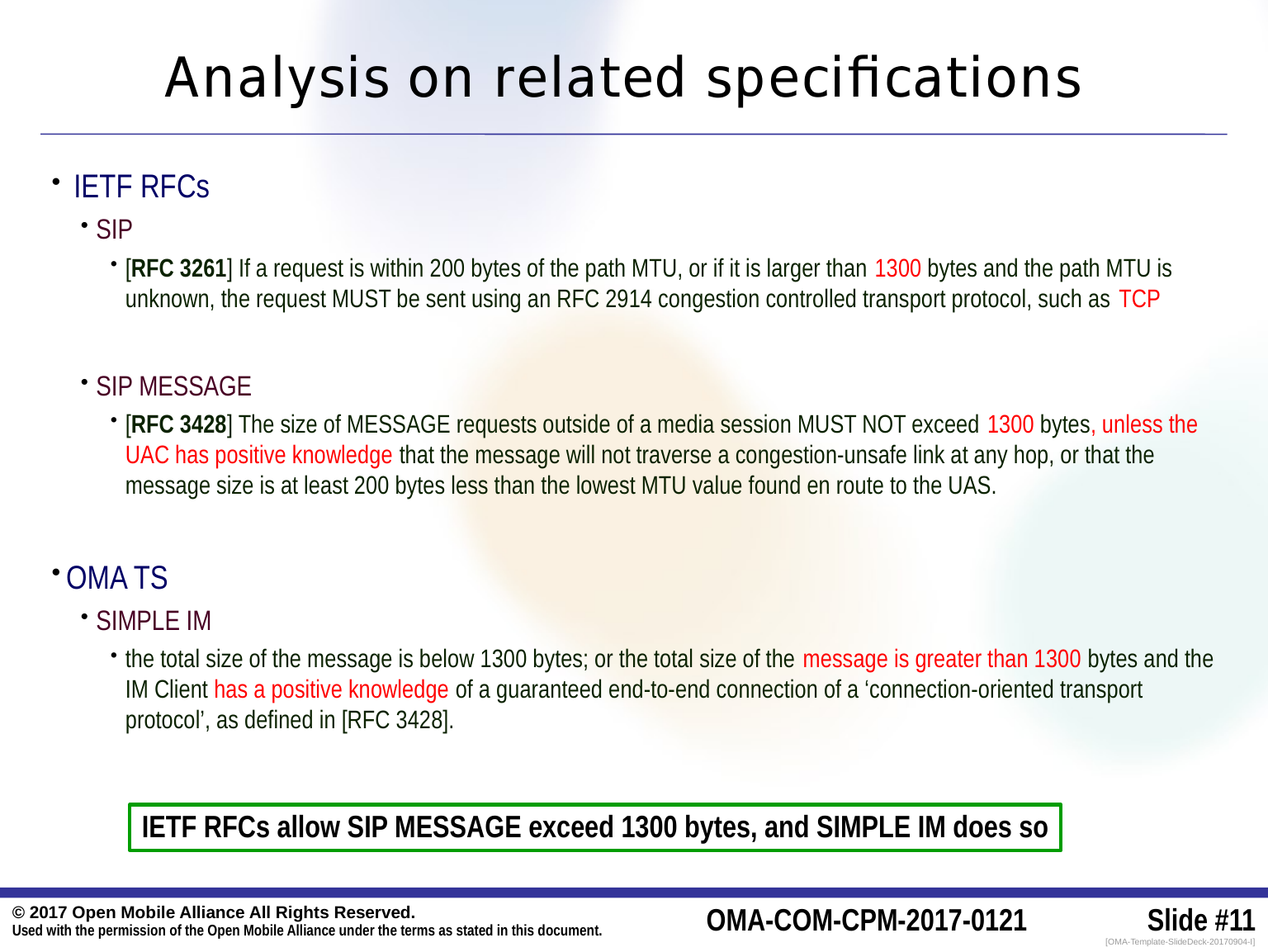

# Analysis on related specifications
 IETF RFCs
SIP
[RFC 3261] If a request is within 200 bytes of the path MTU, or if it is larger than 1300 bytes and the path MTU is unknown, the request MUST be sent using an RFC 2914 congestion controlled transport protocol, such as TCP

SIP MESSAGE
[RFC 3428] The size of MESSAGE requests outside of a media session MUST NOT exceed 1300 bytes, unless the UAC has positive knowledge that the message will not traverse a congestion-unsafe link at any hop, or that the message size is at least 200 bytes less than the lowest MTU value found en route to the UAS.

OMA TS
SIMPLE IM
the total size of the message is below 1300 bytes; or the total size of the message is greater than 1300 bytes and the IM Client has a positive knowledge of a guaranteed end-to-end connection of a ‘connection-oriented transport protocol’, as defined in [RFC 3428].
IETF RFCs allow SIP MESSAGE exceed 1300 bytes, and SIMPLE IM does so